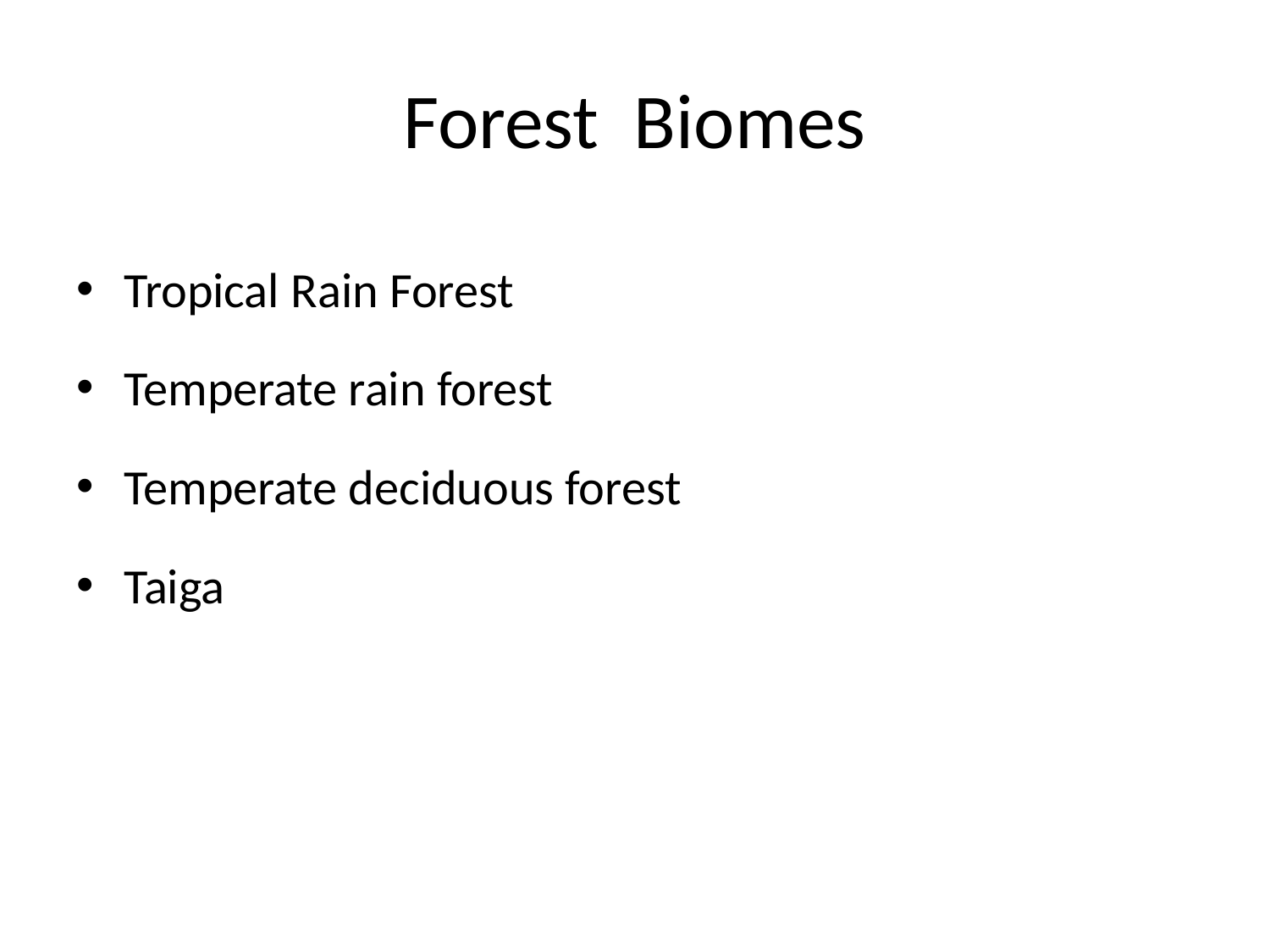

# Forest  Biomes
Tropical Rain Forest
Temperate rain forest
Temperate deciduous forest
Taiga